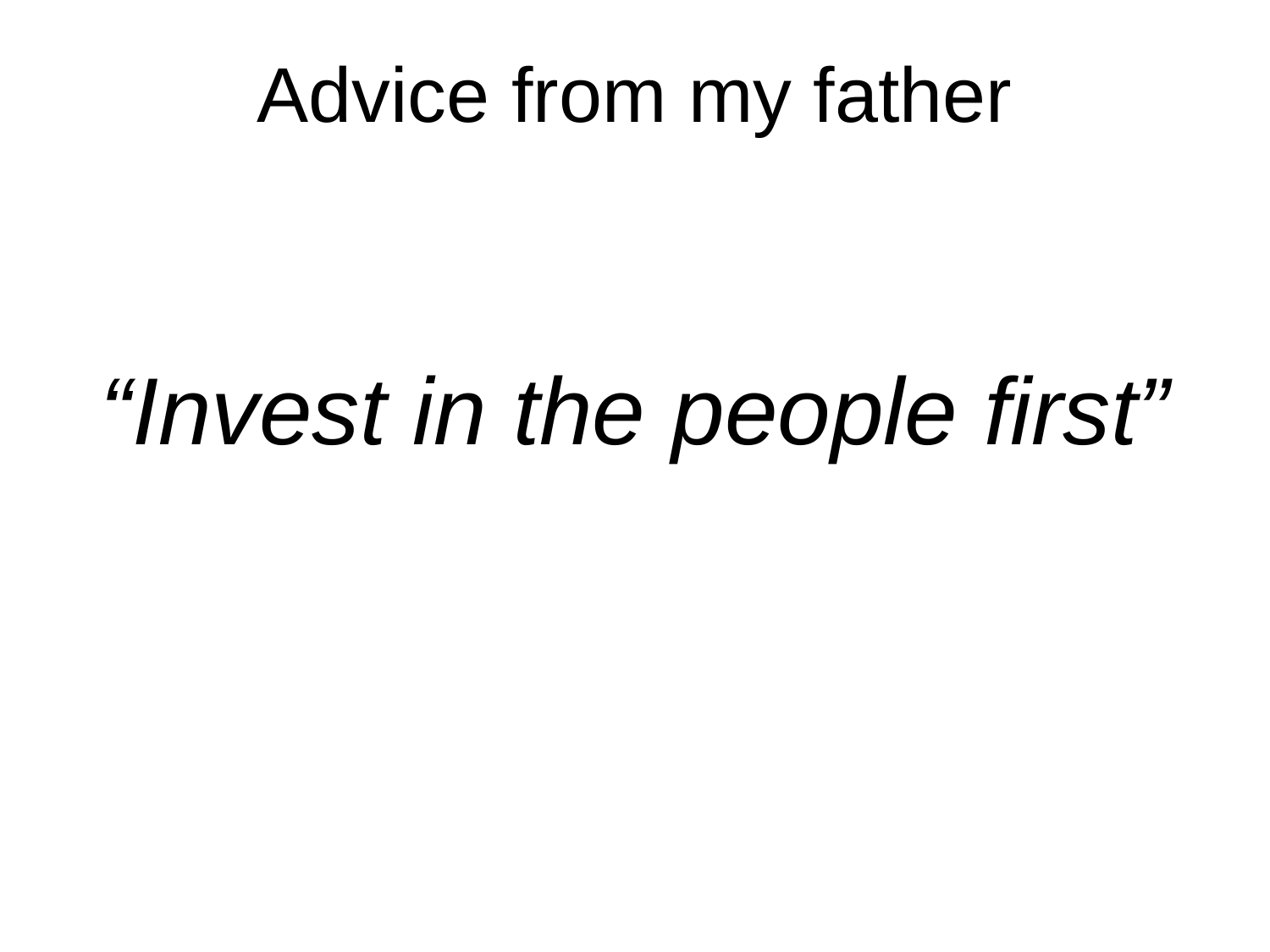

“Invest in the people first”
Advice from my father